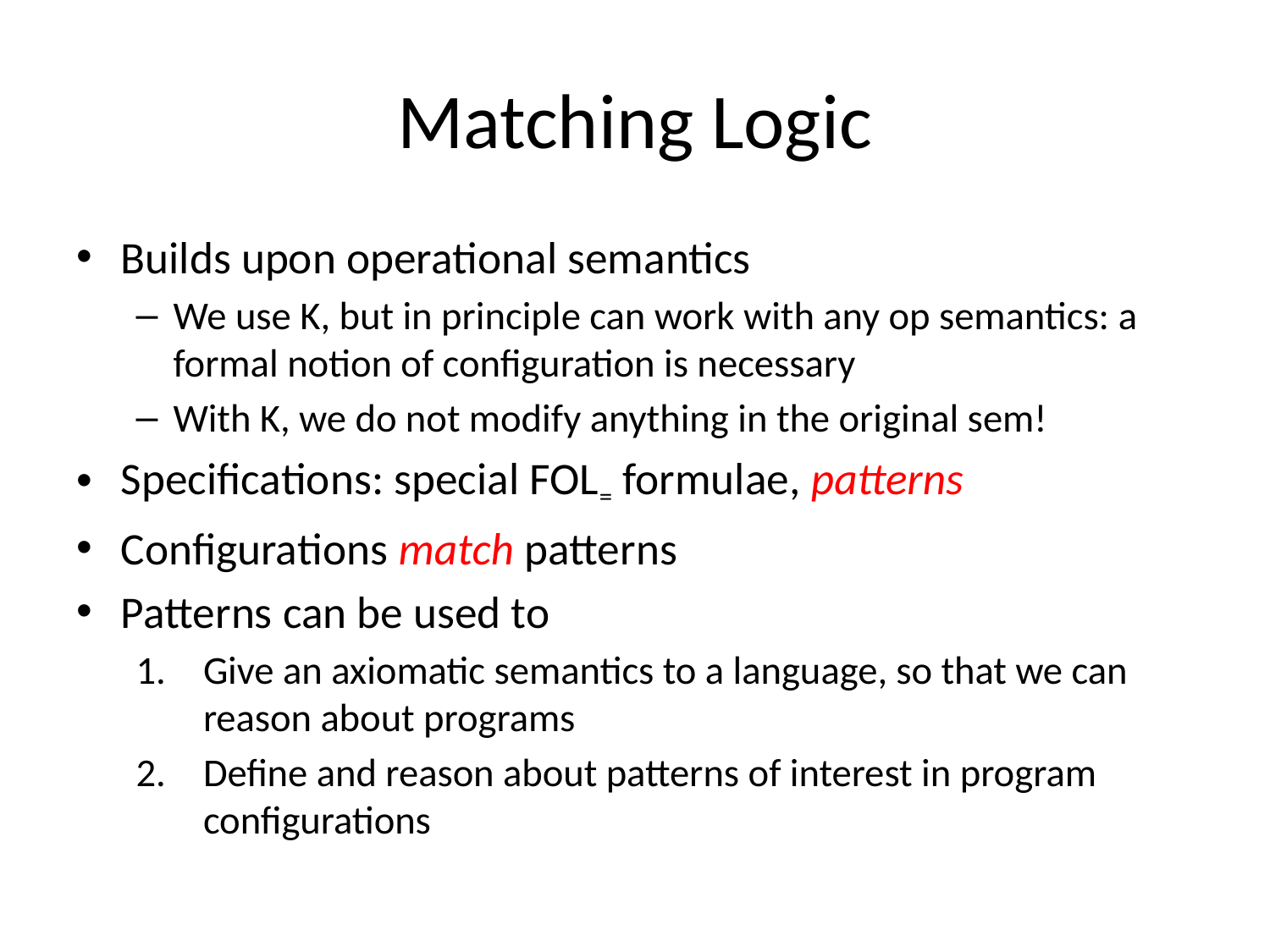

# Matching Logic
Builds upon operational semantics
We use K, but in principle can work with any op semantics: a formal notion of configuration is necessary
With K, we do not modify anything in the original sem!
Specifications: special FOL= formulae, patterns
Configurations match patterns
Patterns can be used to
Give an axiomatic semantics to a language, so that we can reason about programs
Define and reason about patterns of interest in program configurations